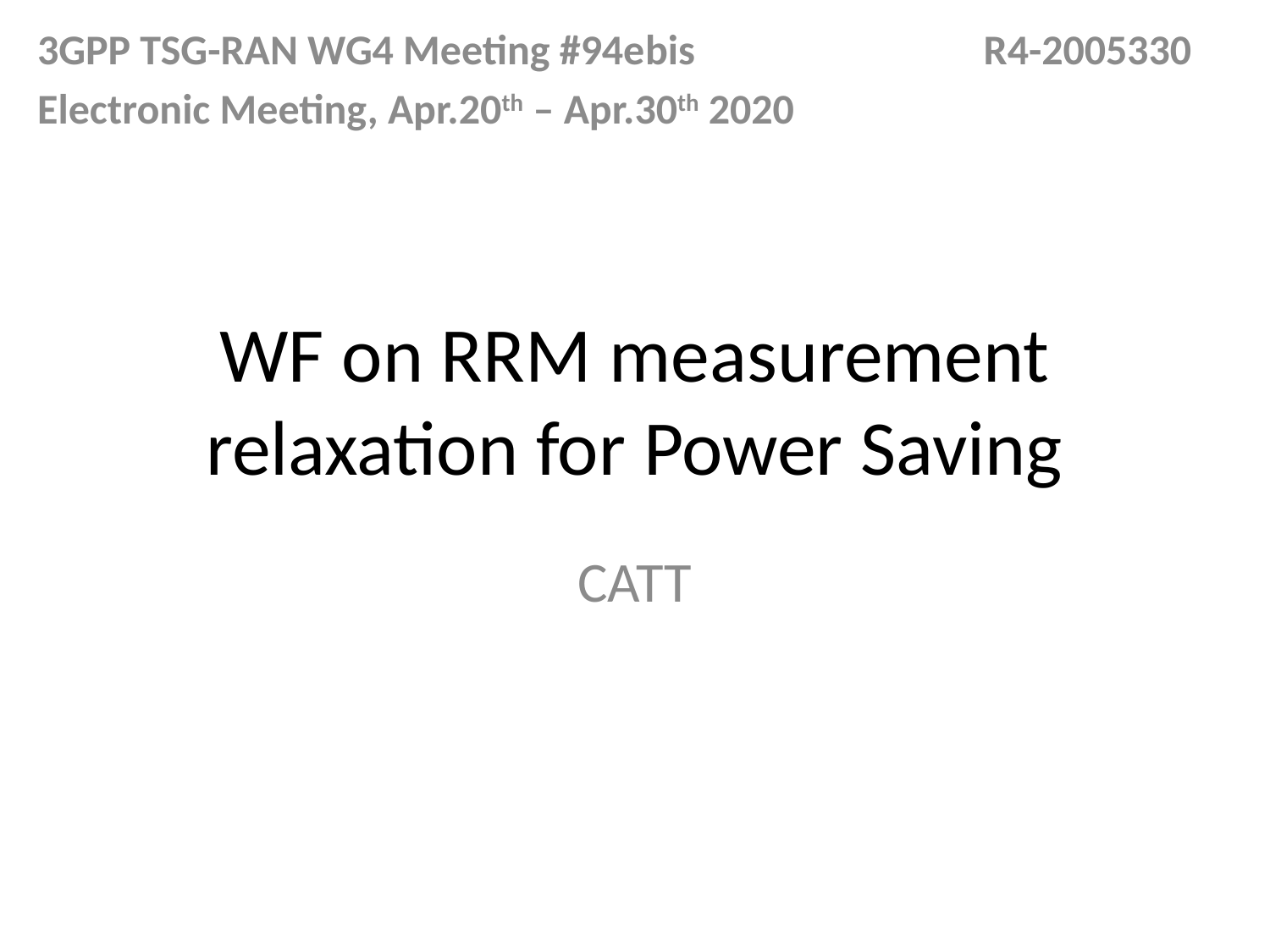

3GPP TSG-RAN WG4 Meeting #94ebis	           	      R4-2005330
Electronic Meeting, Apr.20th – Apr.30th 2020
# WF on RRM measurement relaxation for Power Saving
CATT